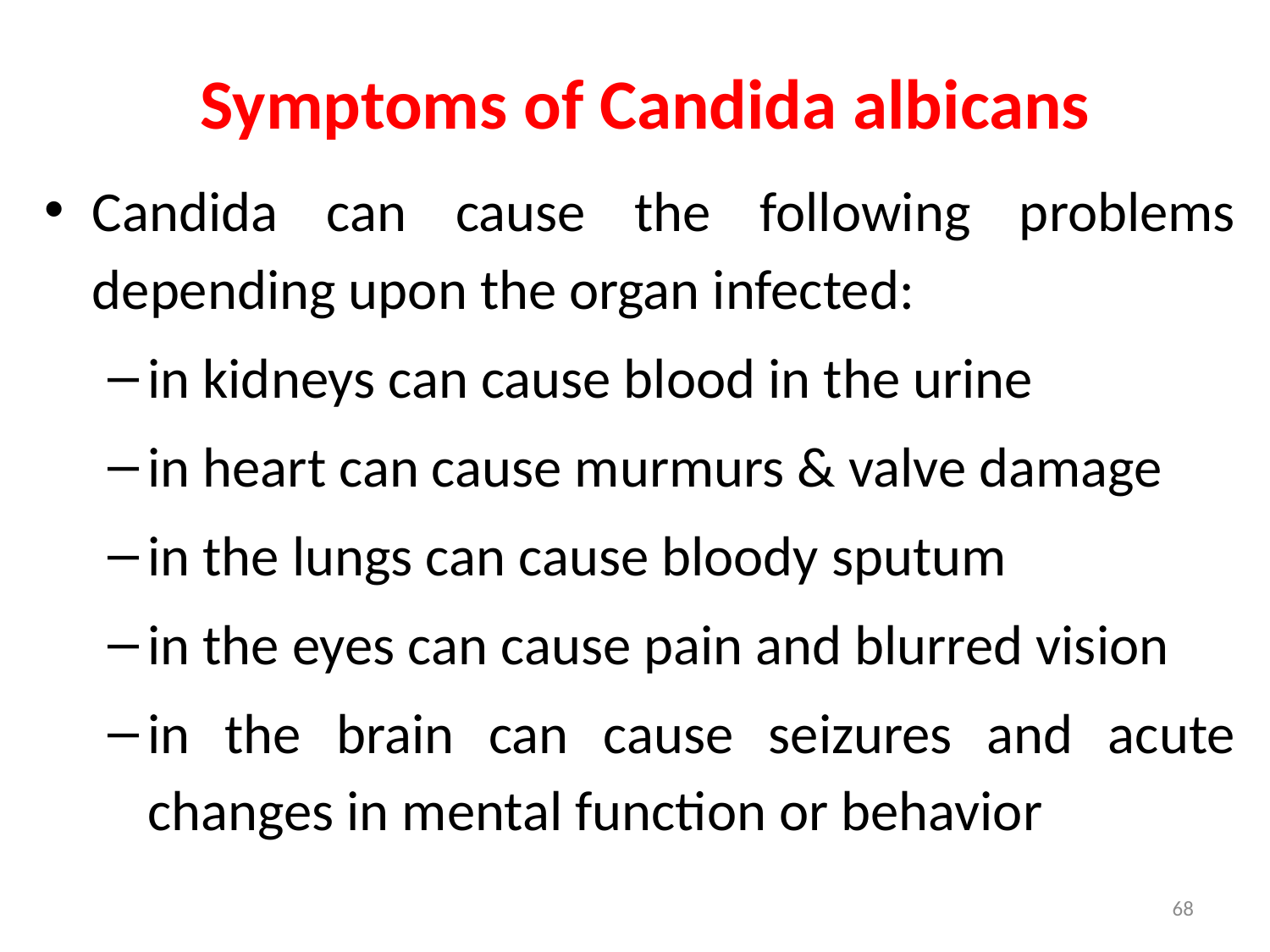

# Symptoms of Candida albicans
Candida can cause the following problems depending upon the organ infected:
in kidneys can cause blood in the urine
in heart can cause murmurs & valve damage
in the lungs can cause bloody sputum
in the eyes can cause pain and blurred vision
in the brain can cause seizures and acute changes in mental function or behavior

68